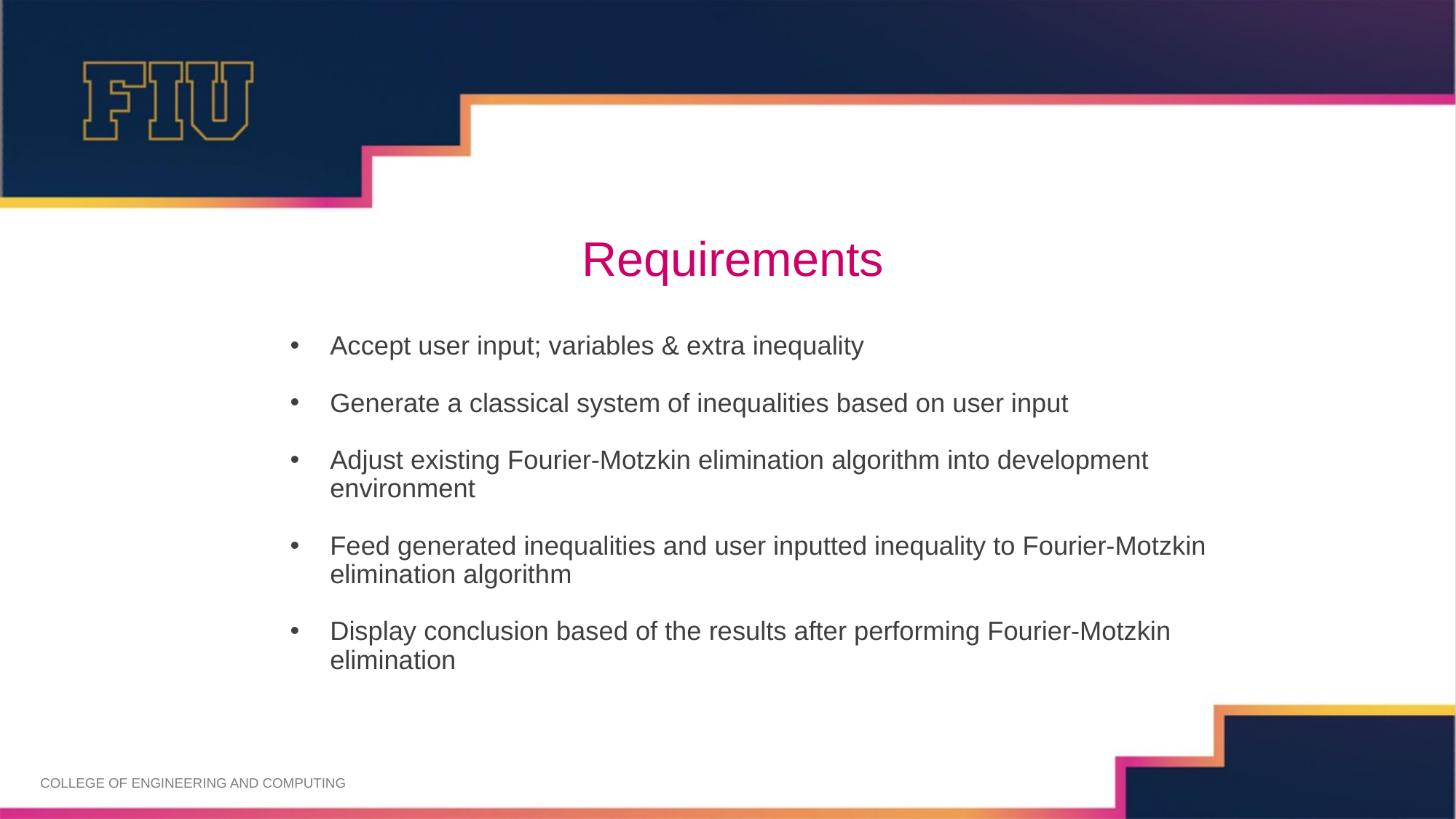

# Requirements
Accept user input; variables & extra inequality

Generate a classical system of inequalities based on user input

Adjust existing Fourier-Motzkin elimination algorithm into development environment

Feed generated inequalities and user inputted inequality to Fourier-Motzkin elimination algorithm

Display conclusion based of the results after performing Fourier-Motzkin elimination